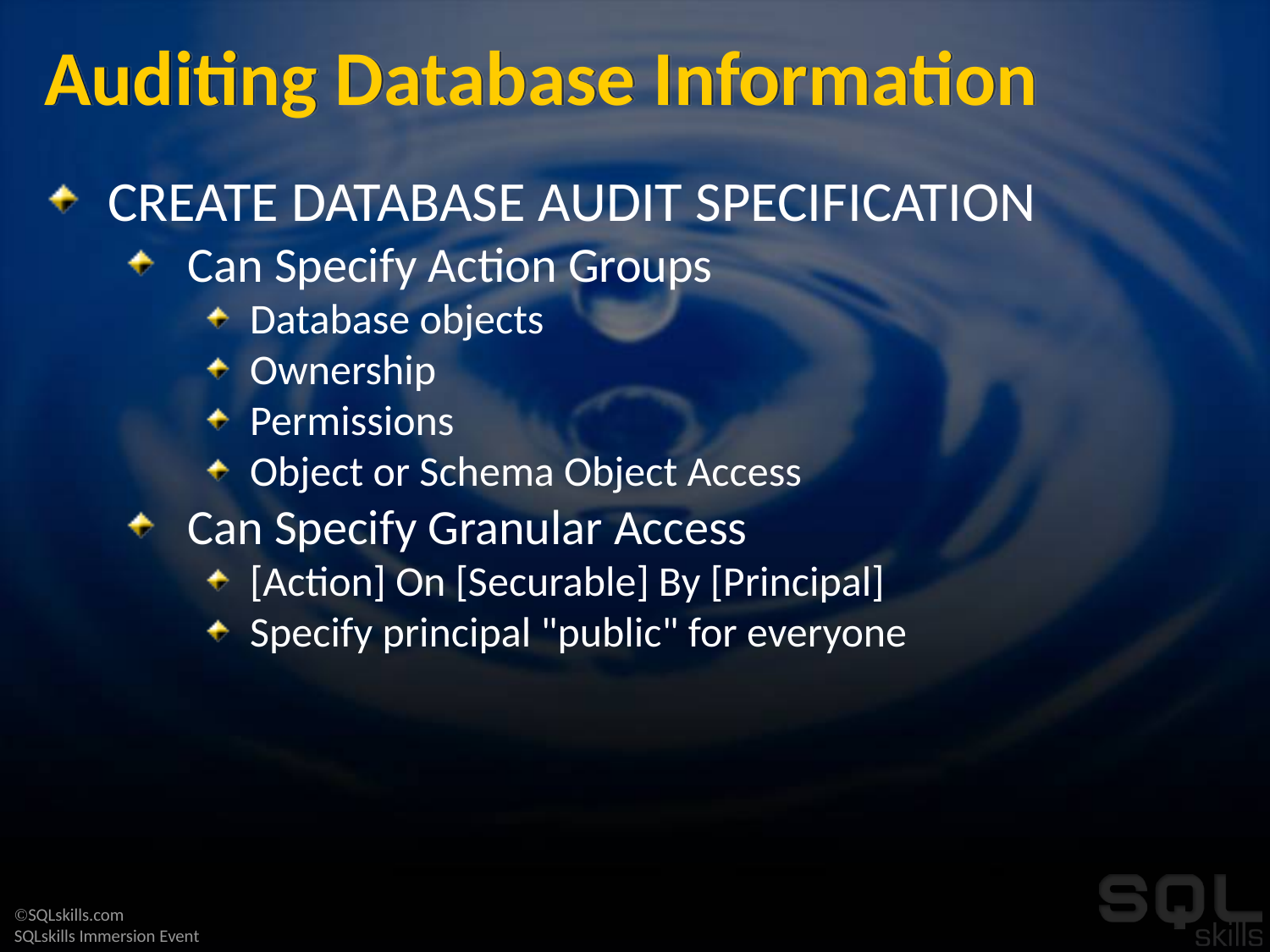

# Auditing Database Information
CREATE DATABASE AUDIT SPECIFICATION
Can Specify Action Groups
Database objects
Ownership
Permissions
Object or Schema Object Access
Can Specify Granular Access
[Action] On [Securable] By [Principal]
Specify principal "public" for everyone